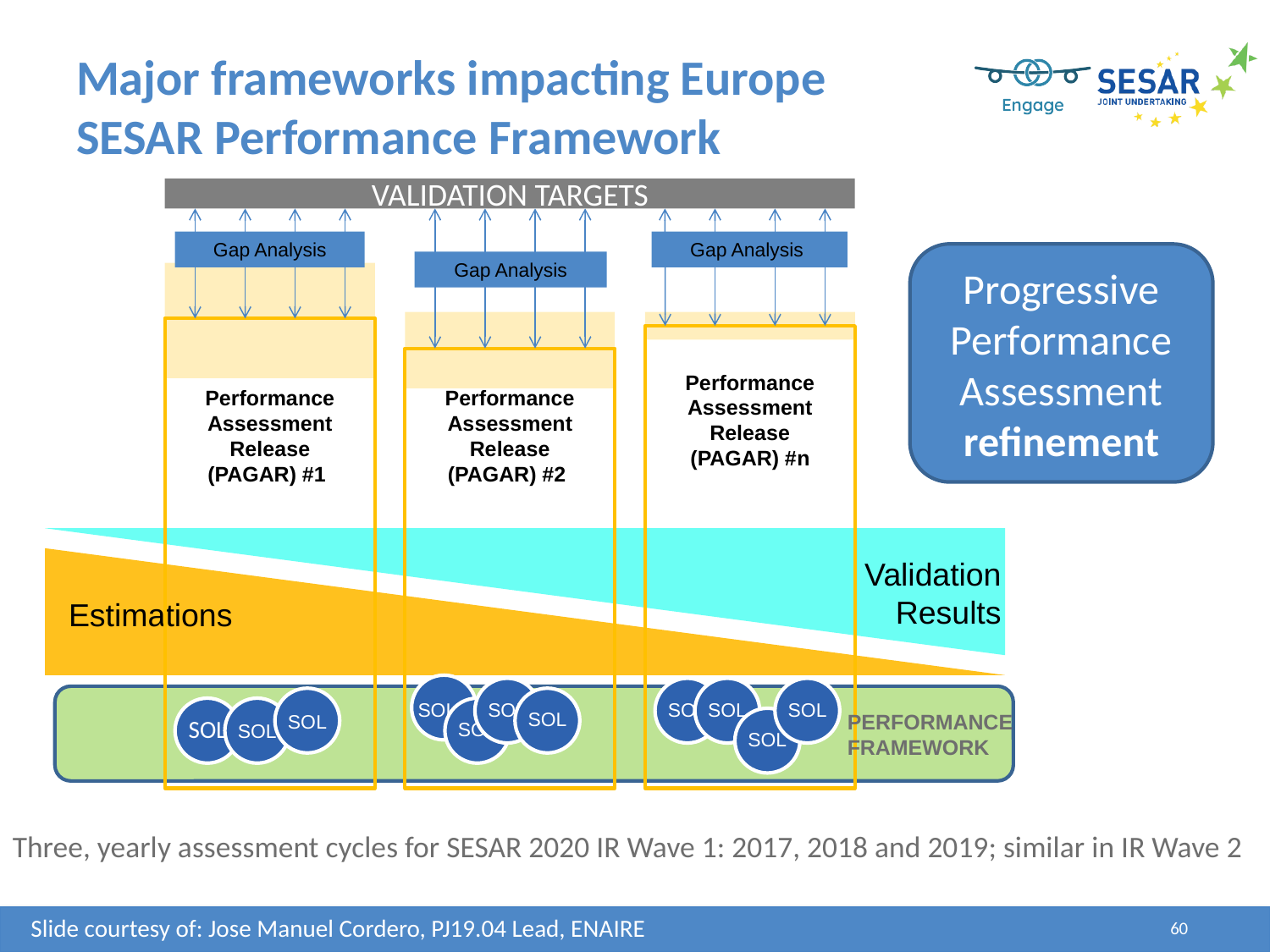

# Major frameworks impacting Europe SESAR Performance Framework
VALIDATION TARGETS
Gap Analysis
Gap Analysis
Gap Analysis
Progressive Performance Assessment refinement

Performance Assessment
Release (PAGAR) #1

Performance Assessment
Release (PAGAR) #2

Performance Assessment
Release (PAGAR) #n

Validation Results
Estimations

SOL

SOL

SOL

SOL

SOL

SOL

SOL

SOL

SOL

SOL

SOL

PERFORMANCE FRAMEWORK
Three, yearly assessment cycles for SESAR 2020 IR Wave 1: 2017, 2018 and 2019; similar in IR Wave 2
Slide courtesy of: Jose Manuel Cordero, PJ19.04 Lead, ENAIRE
60